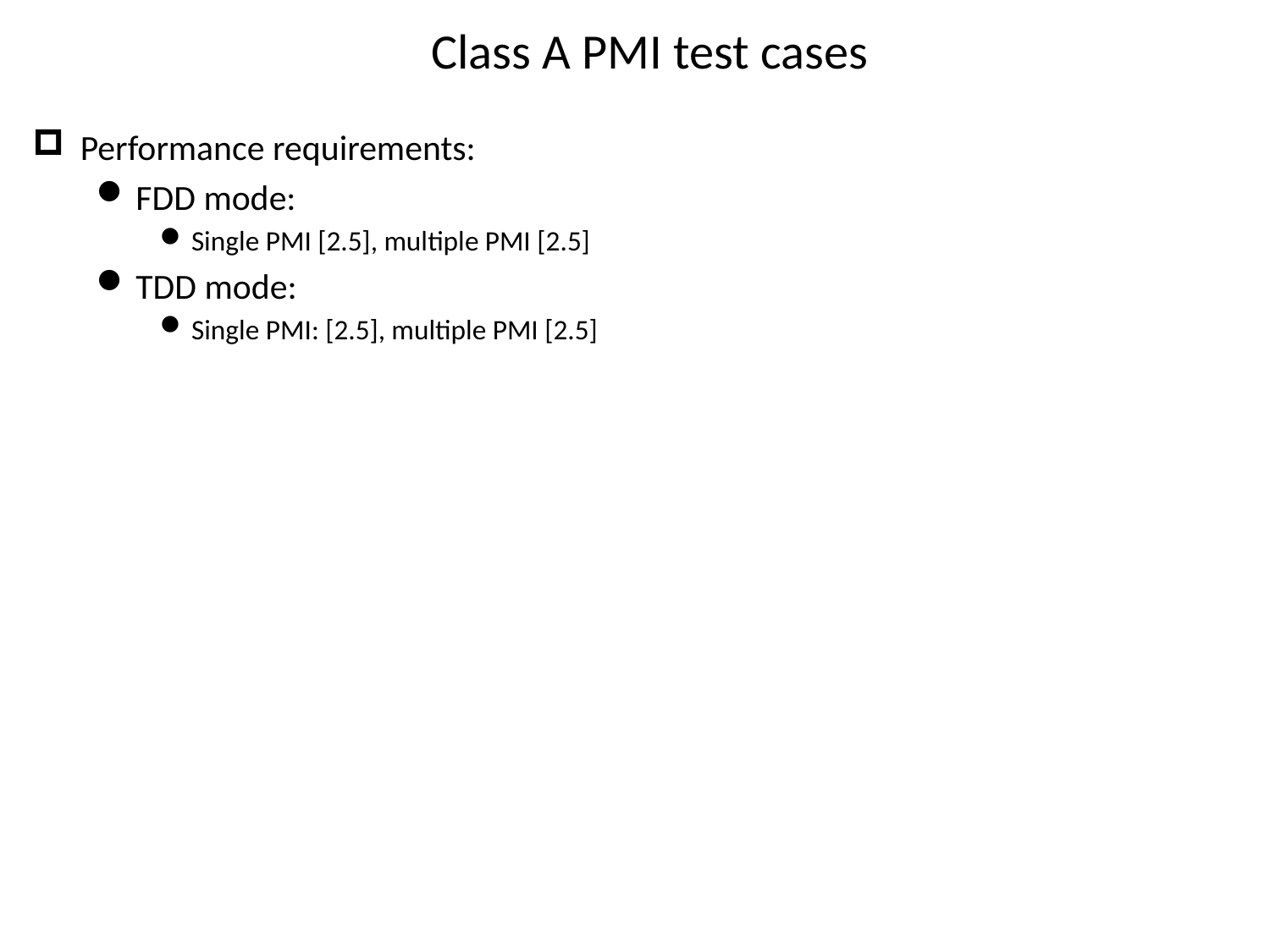

Class A PMI test cases
Performance requirements:
FDD mode:
Single PMI [2.5], multiple PMI [2.5]
TDD mode:
Single PMI: [2.5], multiple PMI [2.5]